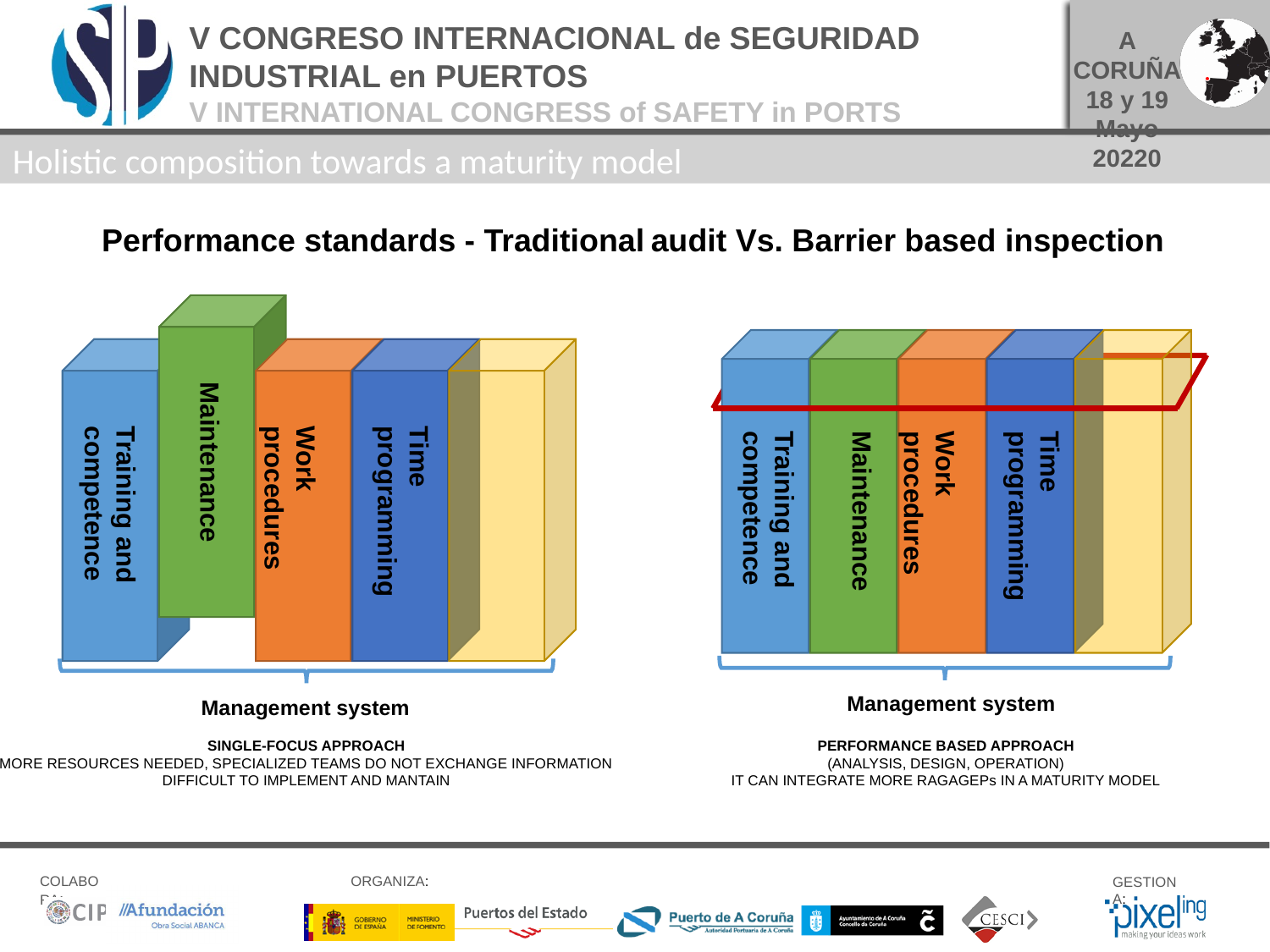

Holistic composition towards a maturity model
Performance standards - Traditional audit Vs. Barrier based inspection

Maintenance

Training and competence
Time programming
Work procedures
Management system

Training and competence
Maintenance

Time programming
Work procedures
Management system
SINGLE-FOCUS APPROACH
MORE RESOURCES NEEDED, SPECIALIZED TEAMS DO NOT EXCHANGE INFORMATION
DIFFICULT TO IMPLEMENT AND MANTAIN
PERFORMANCE BASED APPROACH
(ANALYSIS, DESIGN, OPERATION)
IT CAN INTEGRATE MORE RAGAGEPs IN A MATURITY MODEL